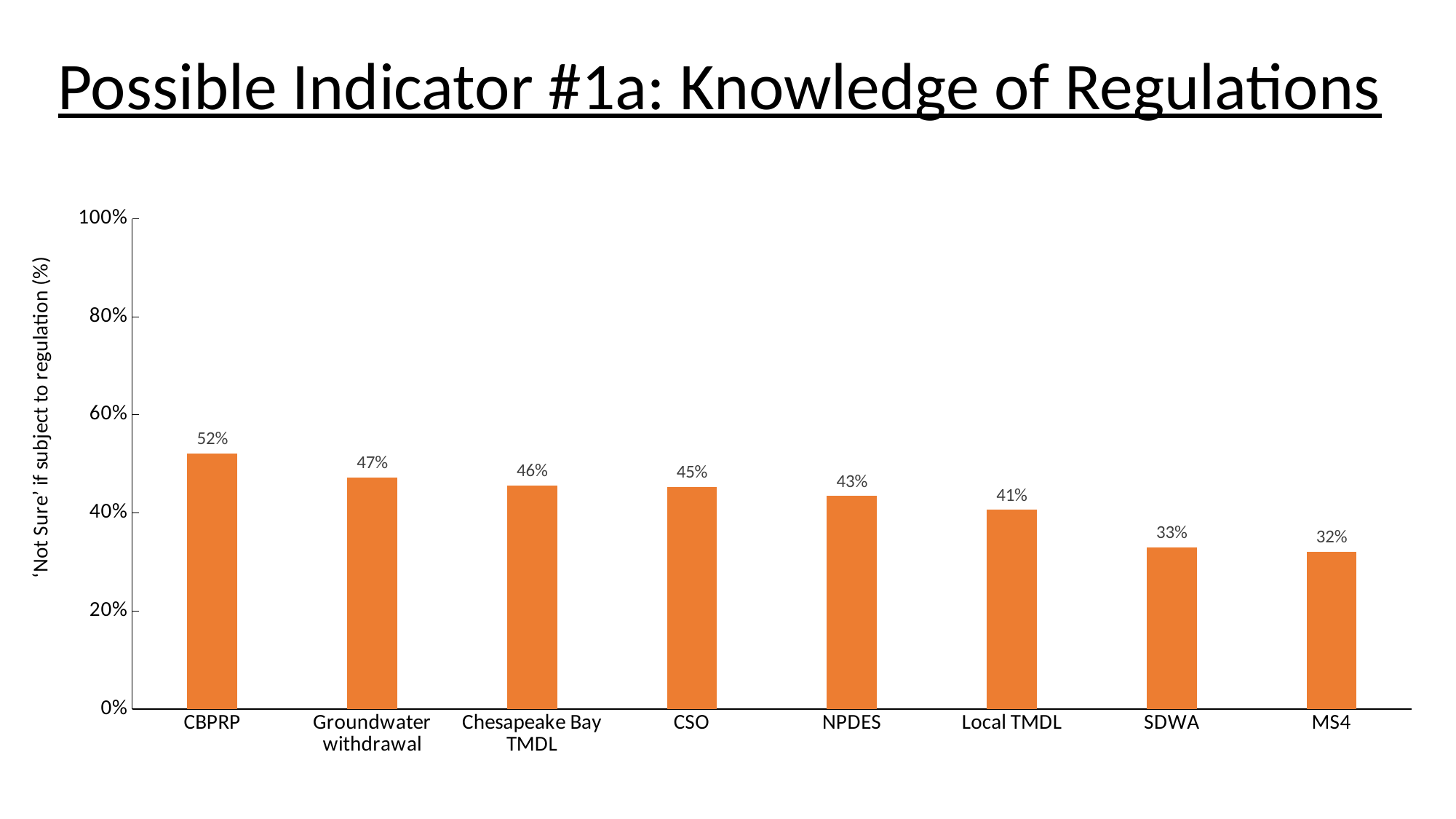

# Possible Indicator #1a: Knowledge of Regulations

### Chart

| Category | Not sure |
|---|---|
| CBPRP | 0.521505376344086 |
| Groundwater withdrawal | 0.472222222222222 |
| Chesapeake Bay TMDL | 0.456043956043956 |
| CSO | 0.453551912568306 |
| NPDES | 0.434782608695652 |
| Local TMDL | 0.406417112299465 |
| SDWA | 0.32972972972973 |
| MS4 | 0.320855614973262 |